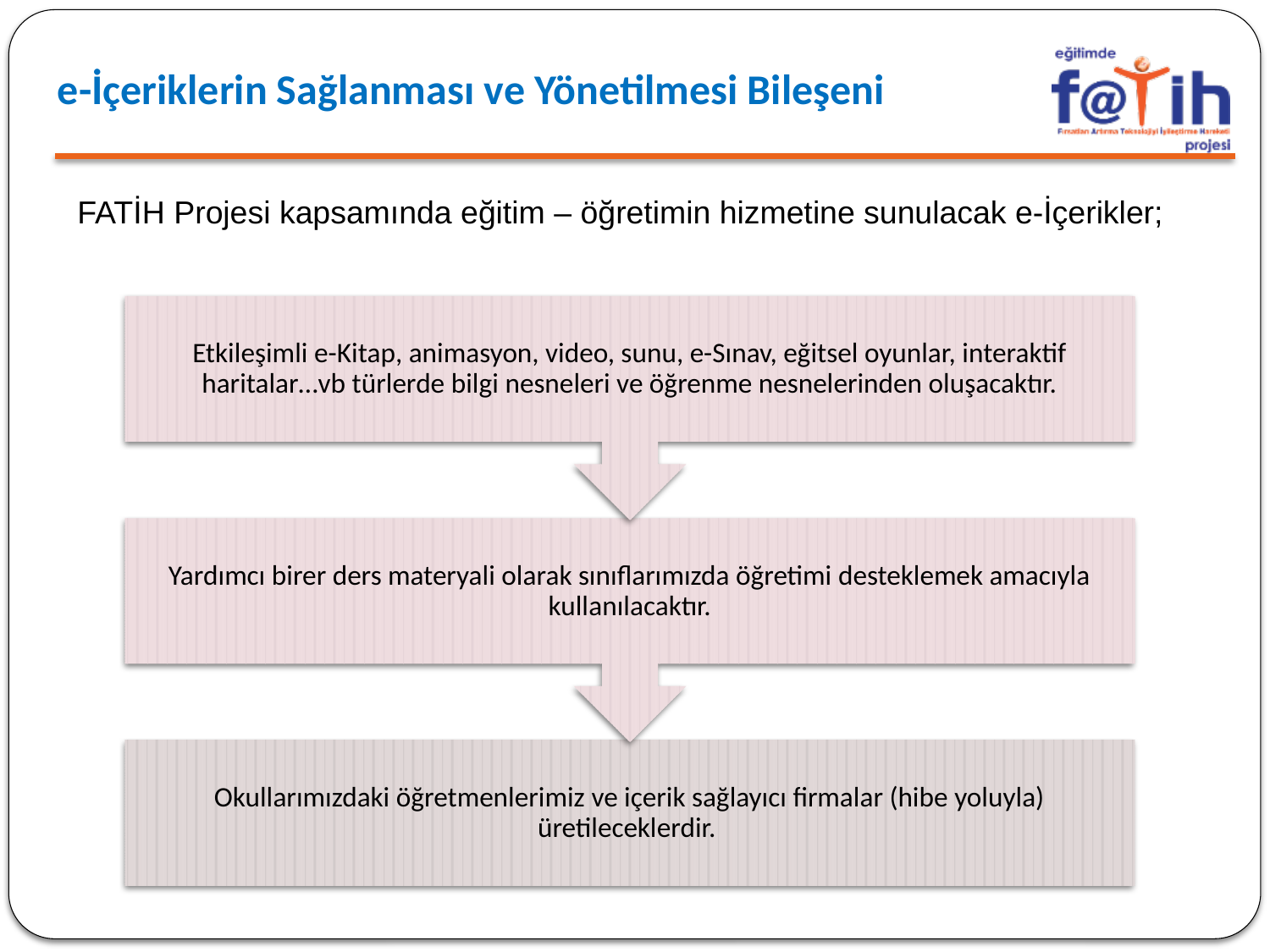

e-İçeriklerin Sağlanması ve Yönetilmesi Bileşeni
FATİH Projesi kapsamında eğitim – öğretimin hizmetine sunulacak e-İçerikler;
Okullarımızdaki öğretmenlerimiz ve içerik sağlayıcı firmalar (hibe yoluyla) üretileceklerdir.
Yardımcı birer ders materyali olarak sınıflarımızda öğretimi desteklemek amacıyla kullanılacaktır.
Etkileşimli e-Kitap, animasyon, video, sunu, e-Sınav, eğitsel oyunlar, interaktif haritalar…vb türlerde bilgi nesneleri ve öğrenme nesnelerinden oluşacaktır.